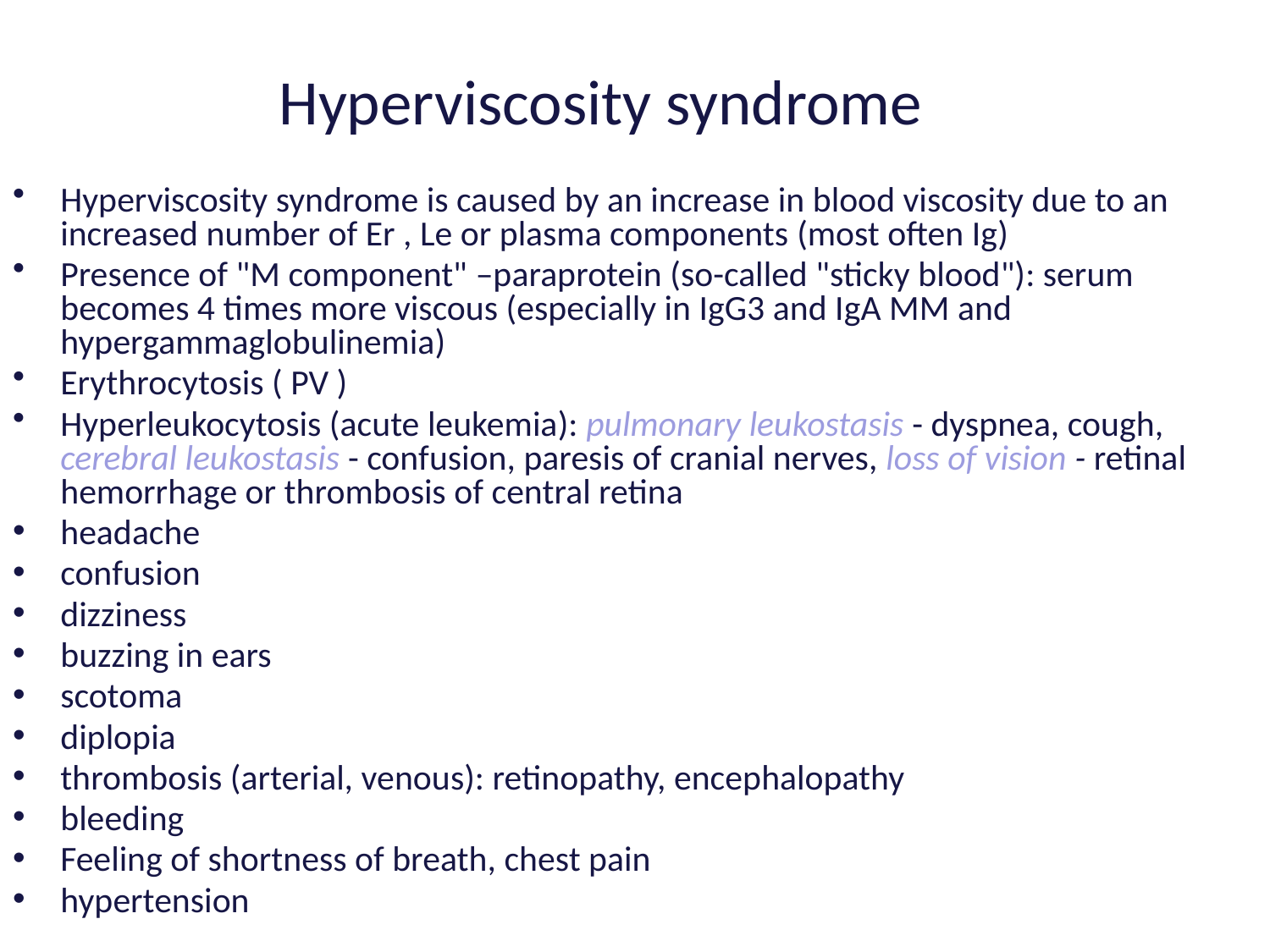

# Hyperviscosity syndrome
Hyperviscosity syndrome is caused by an increase in blood viscosity due to an increased number of Er , Le or plasma components (most often Ig)
Presence of "M component" –paraprotein (so-called "sticky blood"): serum becomes 4 times more viscous (especially in IgG3 and IgA MM and hypergammaglobulinemia)
Erythrocytosis ( PV )
Hyperleukocytosis (acute leukemia): pulmonary leukostasis - dyspnea, cough, cerebral leukostasis - confusion, paresis of cranial nerves, loss of vision - retinal hemorrhage or thrombosis of central retina
headache
confusion
dizziness
buzzing in ears
scotoma
diplopia
thrombosis (arterial, venous): retinopathy, encephalopathy
bleeding
Feeling of shortness of breath, chest pain
hypertension